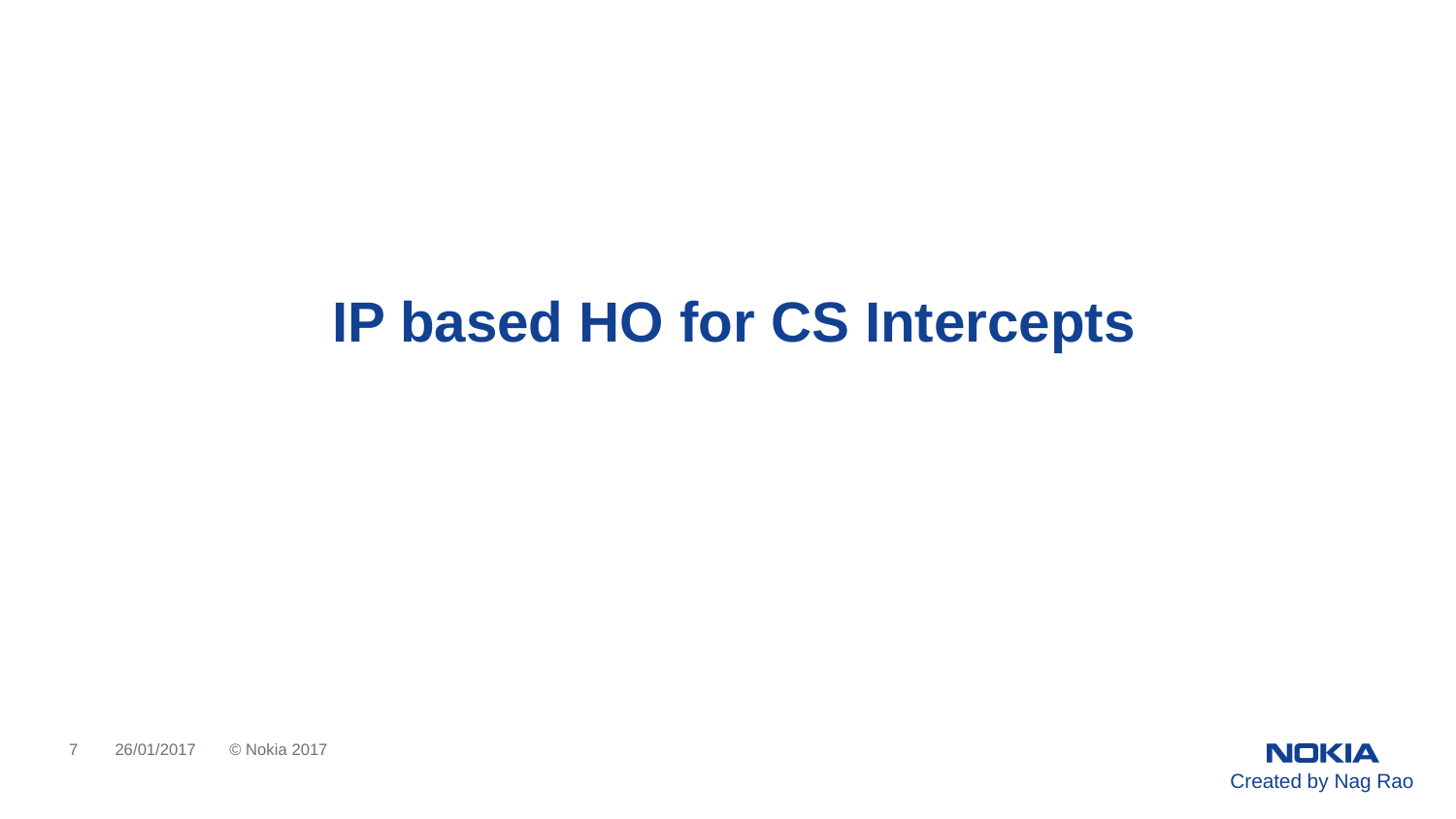

# IP based HO for CS Intercepts